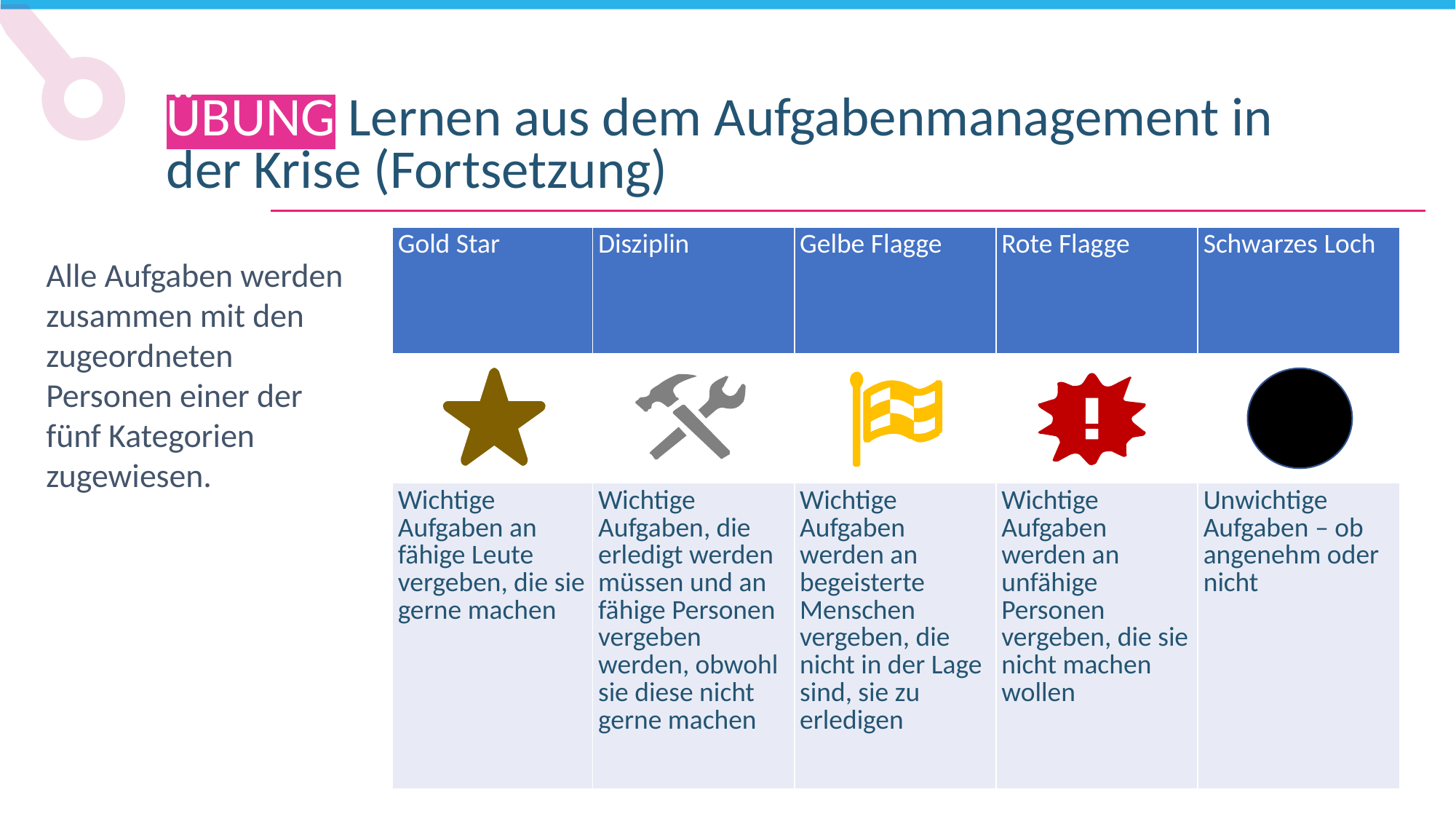

ÜBUNG Lernen aus dem Aufgabenmanagement in der Krise (Fortsetzung)
| Gold Star | Disziplin | Gelbe Flagge | Rote Flagge | Schwarzes Loch |
| --- | --- | --- | --- | --- |
|  |  |  |  |  |
| Wichtige Aufgaben an fähige Leute vergeben, die sie gerne machen | Wichtige Aufgaben, die erledigt werden müssen und an fähige Personen vergeben werden, obwohl sie diese nicht gerne machen | Wichtige Aufgaben werden an begeisterte Menschen vergeben, die nicht in der Lage sind, sie zu erledigen | Wichtige Aufgaben werden an unfähige Personen vergeben, die sie nicht machen wollen | Unwichtige Aufgaben – ob angenehm oder nicht |
Alle Aufgaben werden zusammen mit den zugeordneten Personen einer der fünf Kategorien zugewiesen.